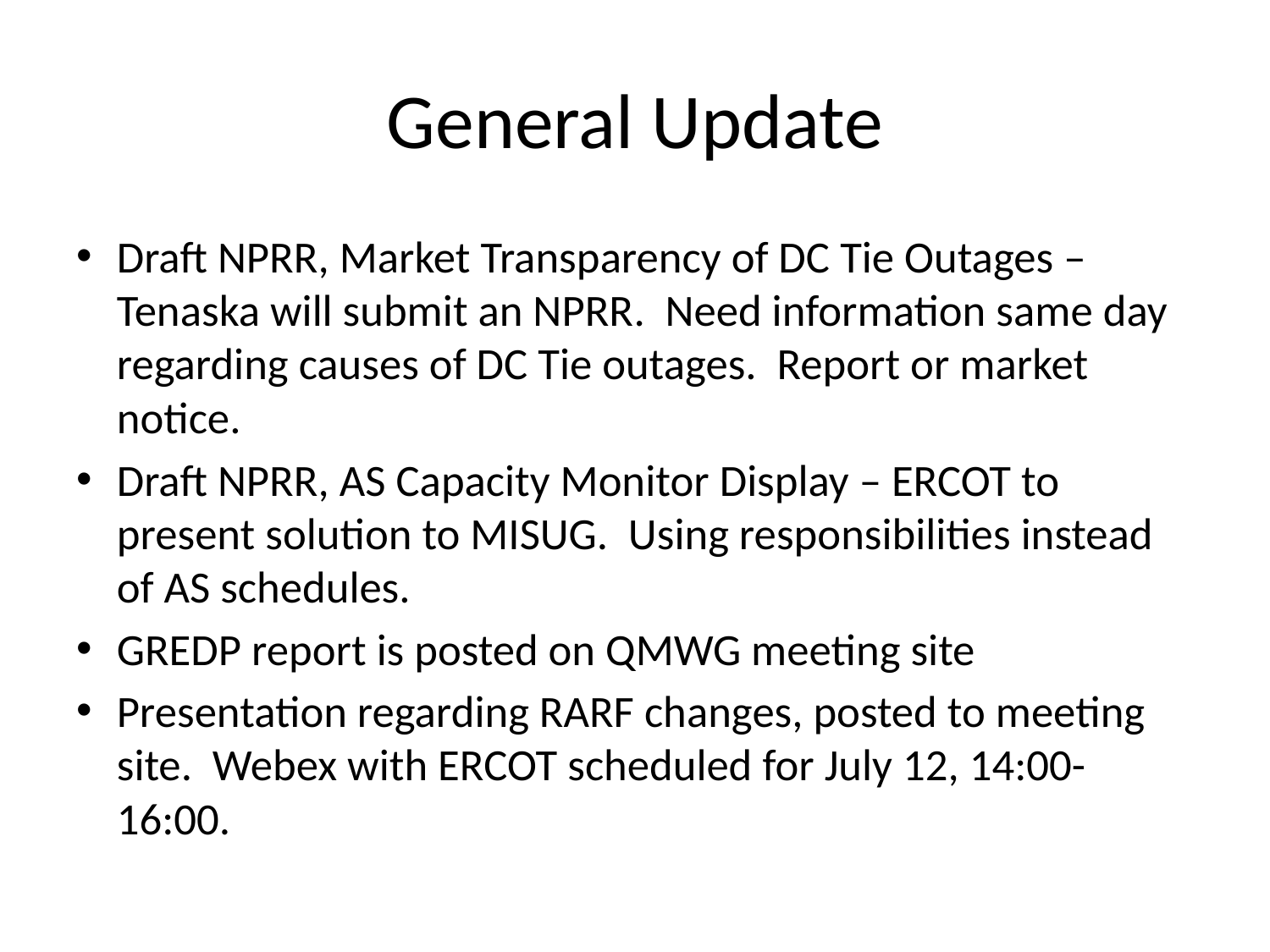

# General Update
Draft NPRR, Market Transparency of DC Tie Outages – Tenaska will submit an NPRR.  Need information same day regarding causes of DC Tie outages.  Report or market notice.
Draft NPRR, AS Capacity Monitor Display – ERCOT to present solution to MISUG.  Using responsibilities instead of AS schedules.
GREDP report is posted on QMWG meeting site
Presentation regarding RARF changes, posted to meeting site.  Webex with ERCOT scheduled for July 12, 14:00-16:00.